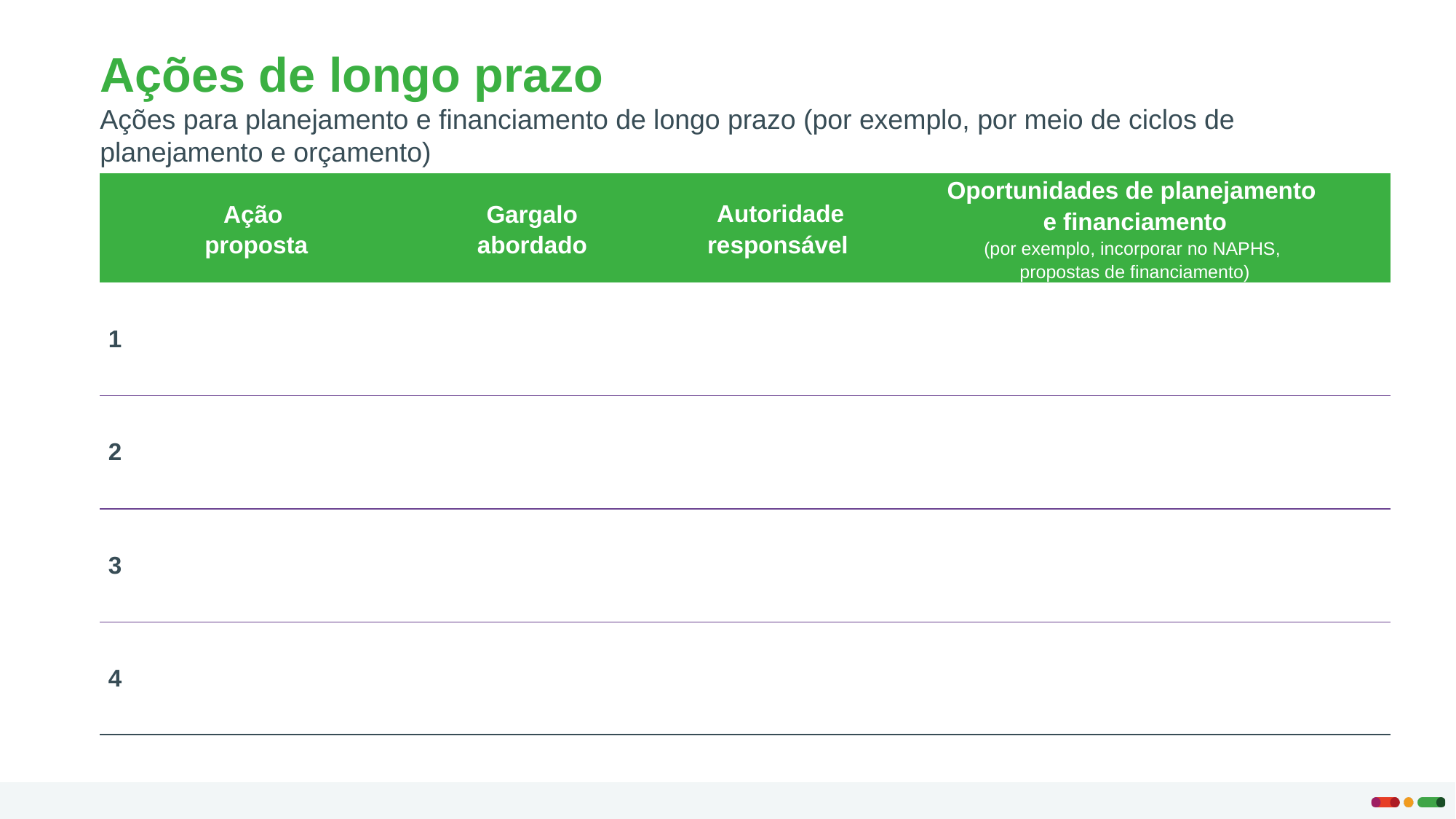

# Ações de longo prazo Ações para planejamento e financiamento de longo prazo (por exemplo, por meio de ciclos de planejamento e orçamento)
|  | Ação proposta | Gargalo abordado | Autoridade responsável | Oportunidades de planejamento e financiamento (por exemplo, incorporar no NAPHS, propostas de financiamento) |
| --- | --- | --- | --- | --- |
| 1 |  |  |  |  |
| 2 |  |  |  |  |
| 3 |  |  |  |  |
| 4 |  |  |  |  |